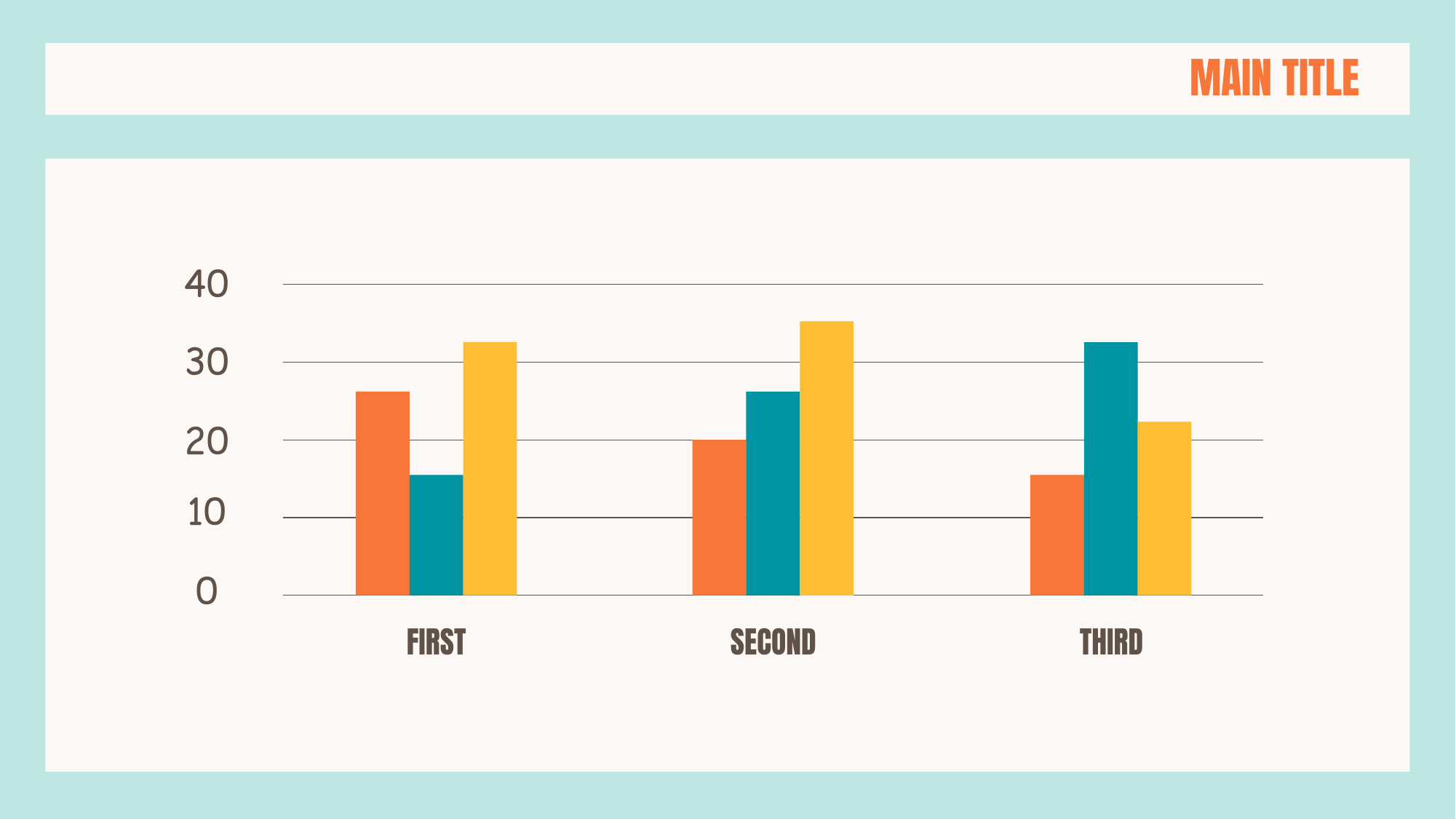

MAIN TITLE

40

30

20

10
0
FIRST
SECOND
THIRD